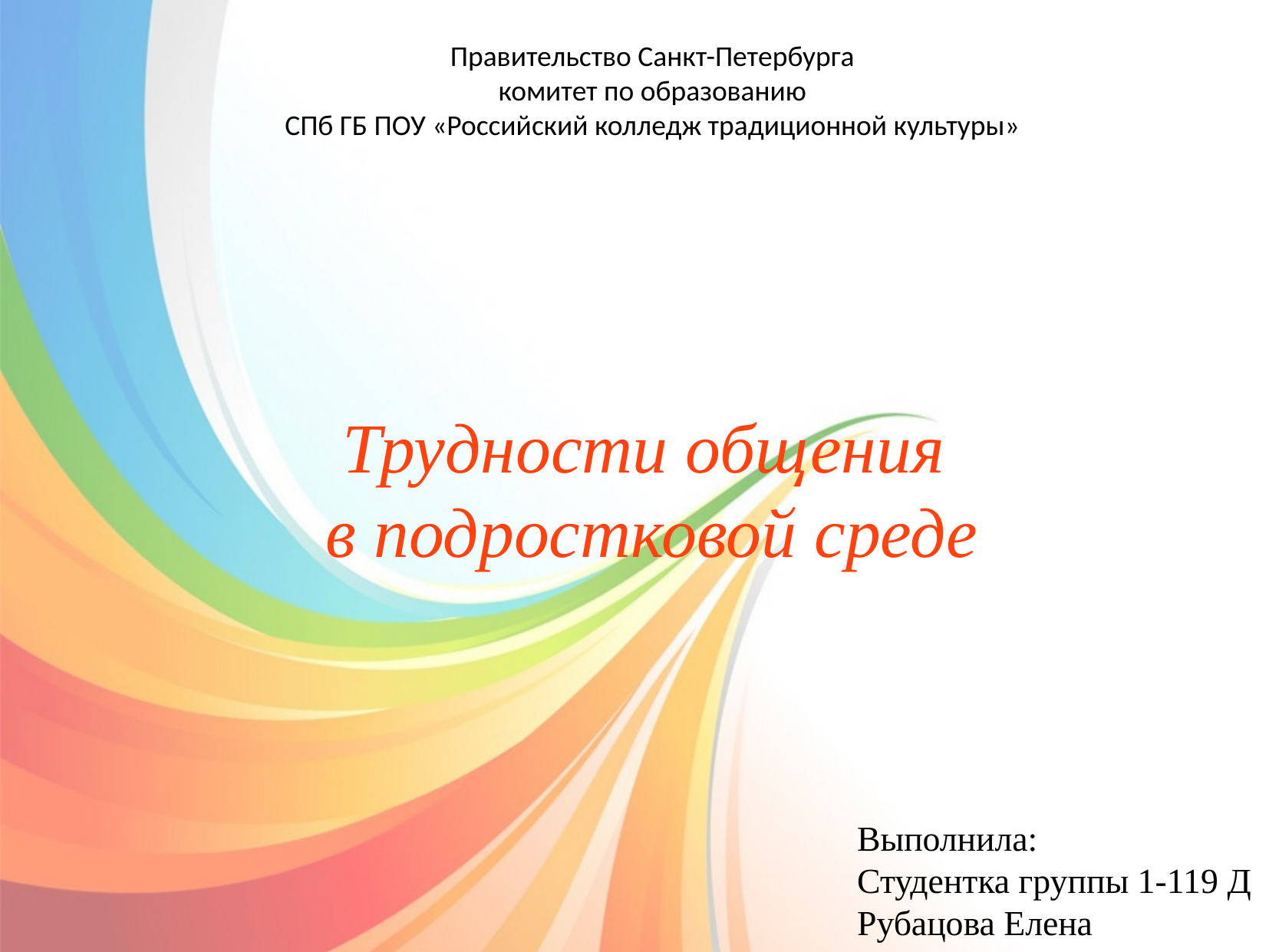

Трудности общения
в подростковой среде

Правительство Санкт-Петербурга
комитет по образованию
СПб ГБ ПОУ «Российский колледж традиционной культуры»

Выполнила:
Студентка группы 1-119 Д
Рубацова Елена